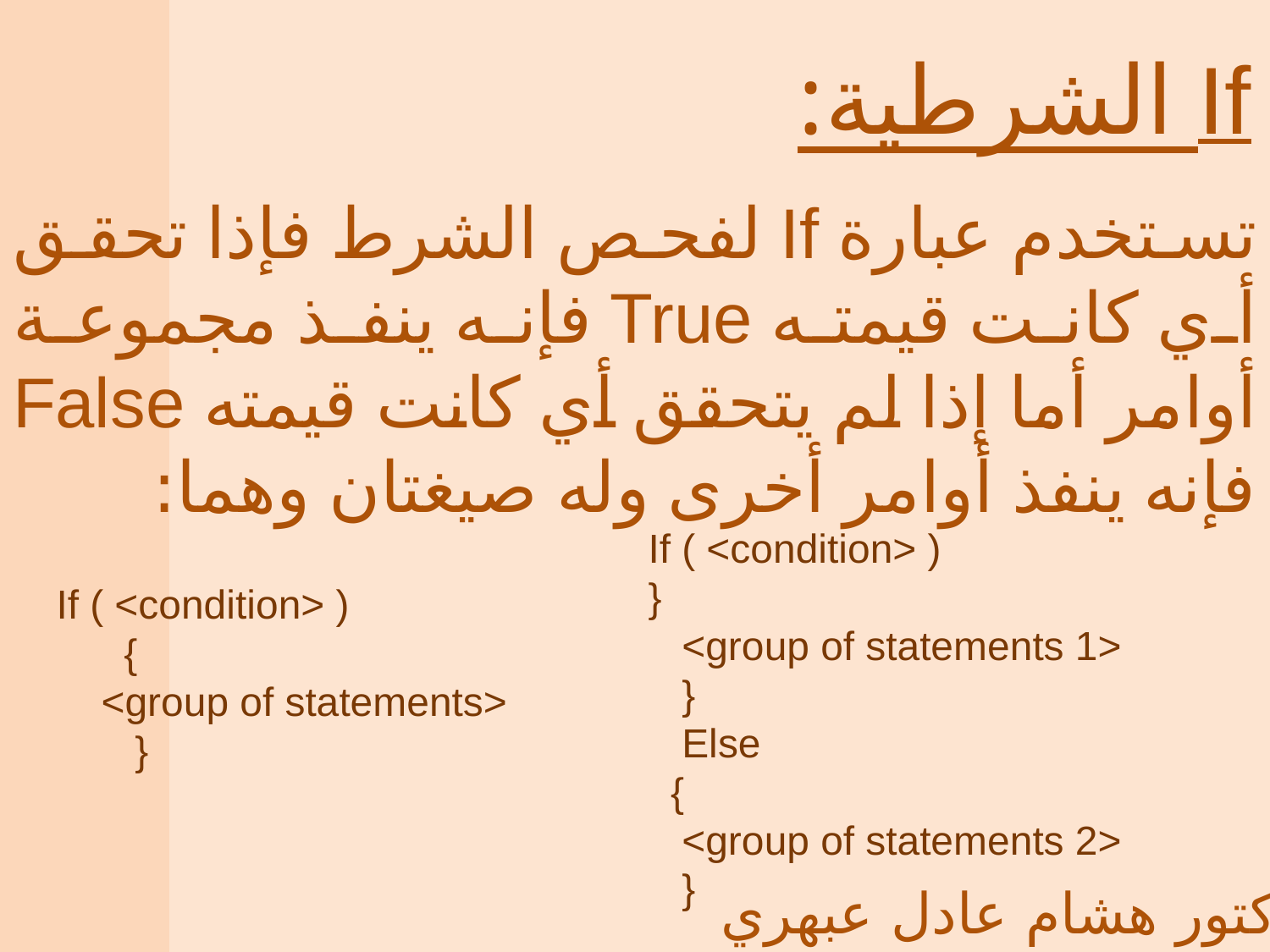

If الشرطية:
تستخدم عبارة If لفحص الشرط فإذا تحقق أي كانت قيمته True فإنه ينفذ مجموعة أوامر أما إذا لم يتحقق أي كانت قيمته False فإنه ينفذ أوامر أخرى وله صيغتان وهما:
If ( <condition> )
   {
    <group of statements 1>
    }
    Else
   {
    <group of statements 2>
    }
If ( <condition> )
      {
    <group of statements>
       }
الدكتور هشام عادل عبهري